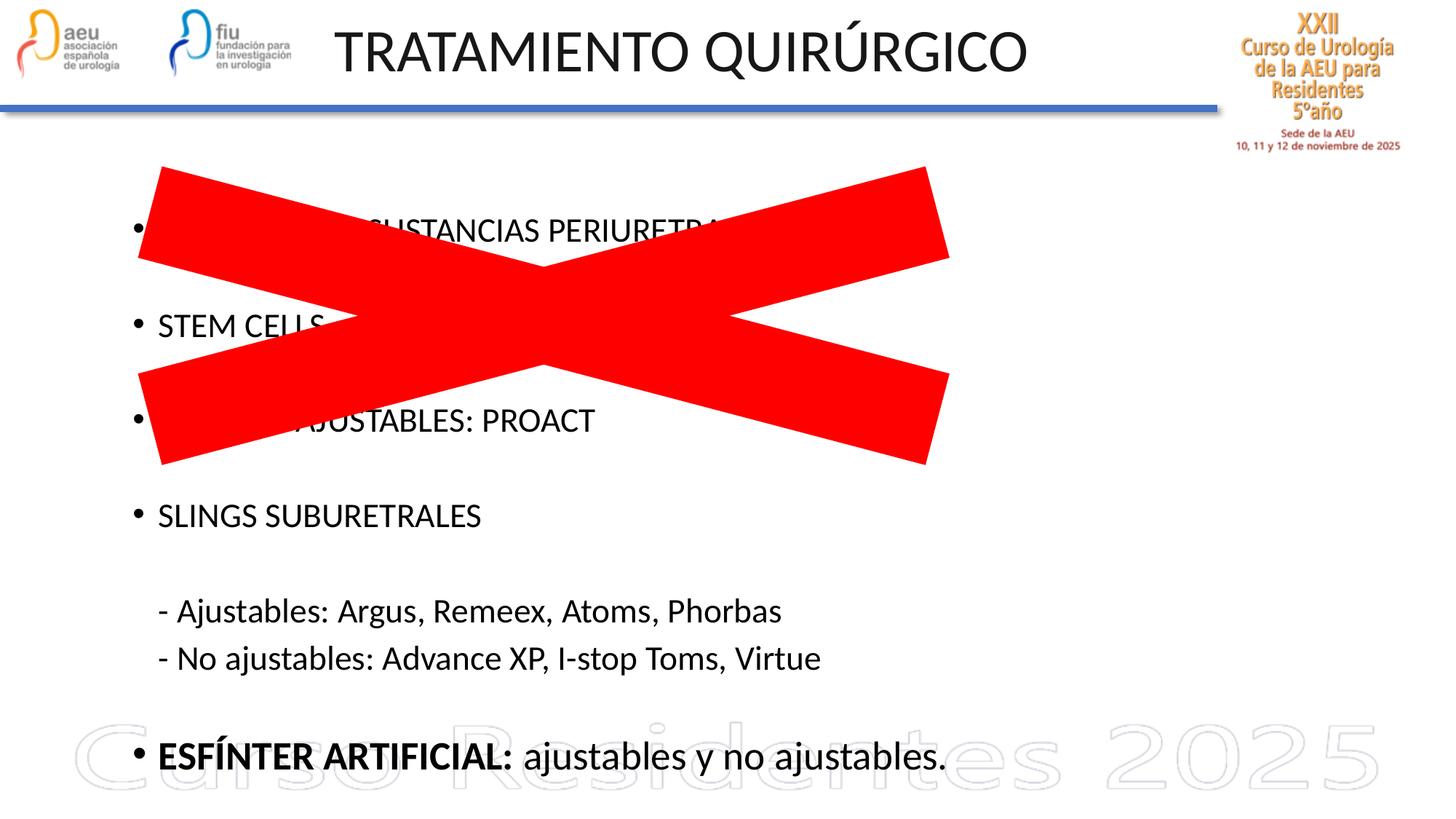

TRATAMIENTO QUIRÚRGICO

INYECCIÓN DE SUSTANCIAS PERIURETRALES

STEM CELLS

BALONES AJUSTABLES: PROACT

SLINGS SUBURETRALES

	- Ajustables: Argus, Remeex, Atoms, Phorbas
	- No ajustables: Advance XP, I-stop Toms, Virtue

ESFÍNTER ARTIFICIAL: ajustables y no ajustables.